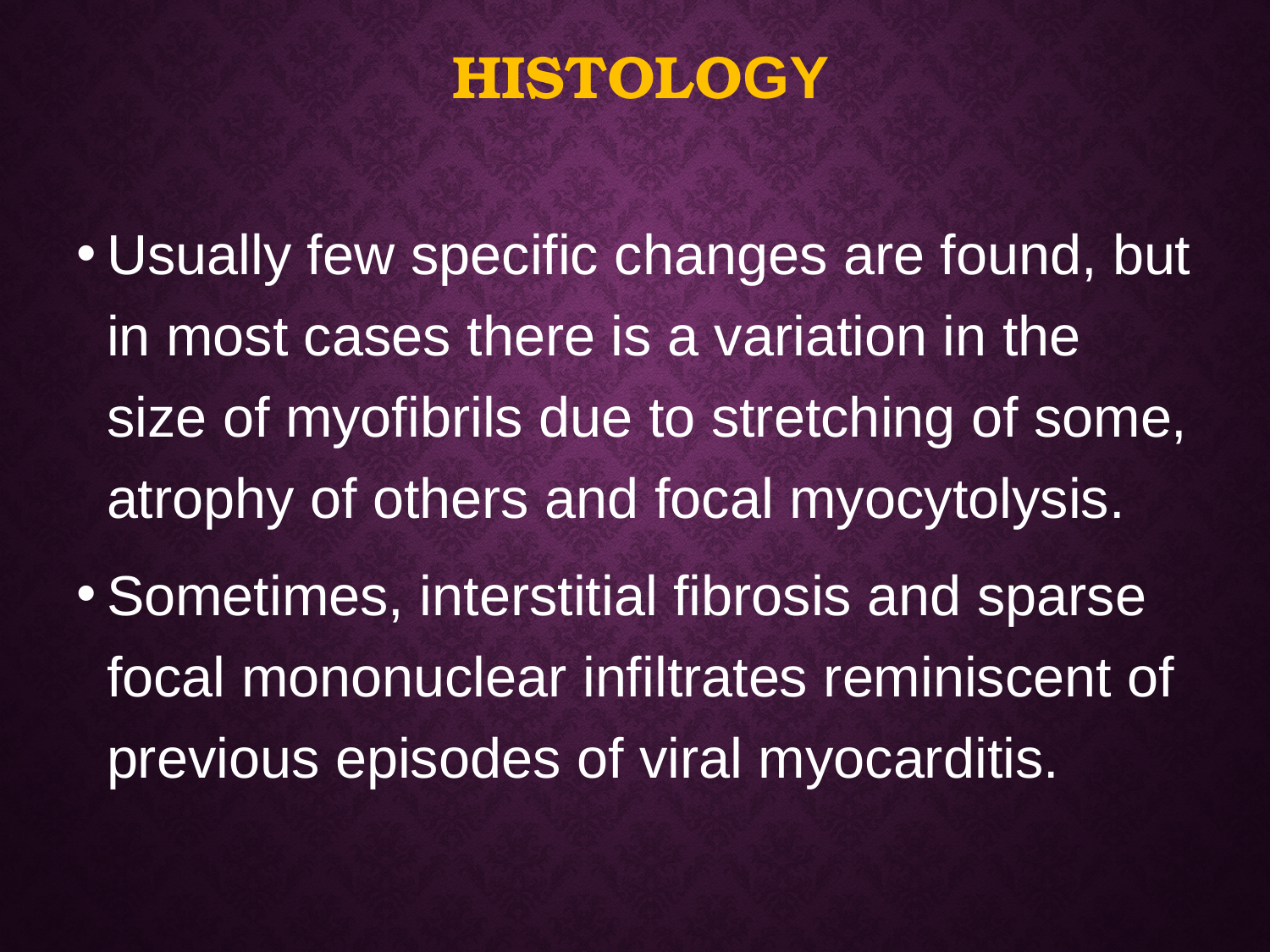

# Histology
Usually few specific changes are found, but in most cases there is a variation in the size of myofibrils due to stretching of some, atrophy of others and focal myocytolysis.
Sometimes, interstitial fibrosis and sparse focal mononuclear infiltrates reminiscent of previous episodes of viral myocarditis.